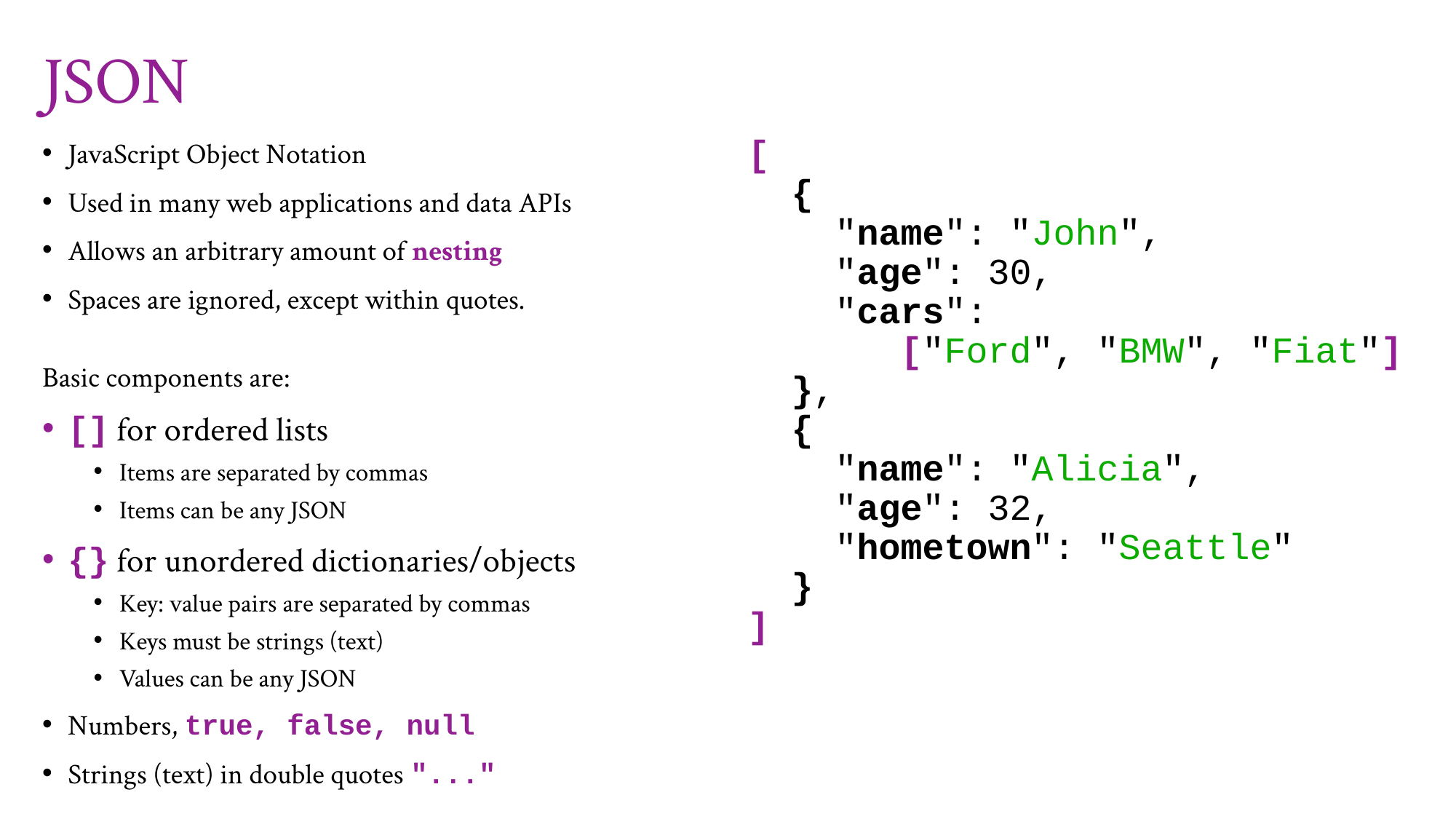

# JSON
JavaScript Object Notation
Used in many web applications and data APIs
Allows an arbitrary amount of nesting
Spaces are ignored, except within quotes.

Basic components are:
[] for ordered lists
Items are separated by commas
Items can be any JSON
{} for unordered dictionaries/objects
Key: value pairs are separated by commas
Keys must be strings (text)
Values can be any JSON
Numbers, true, false, null
Strings (text) in double quotes "..."
[
  {
    "name": "John",
    "age": 30,
    "cars":
       ["Ford", "BMW", "Fiat"]
  },
  {
    "name": "Alicia",
    "age": 32,
    "hometown": "Seattle"
  }
]